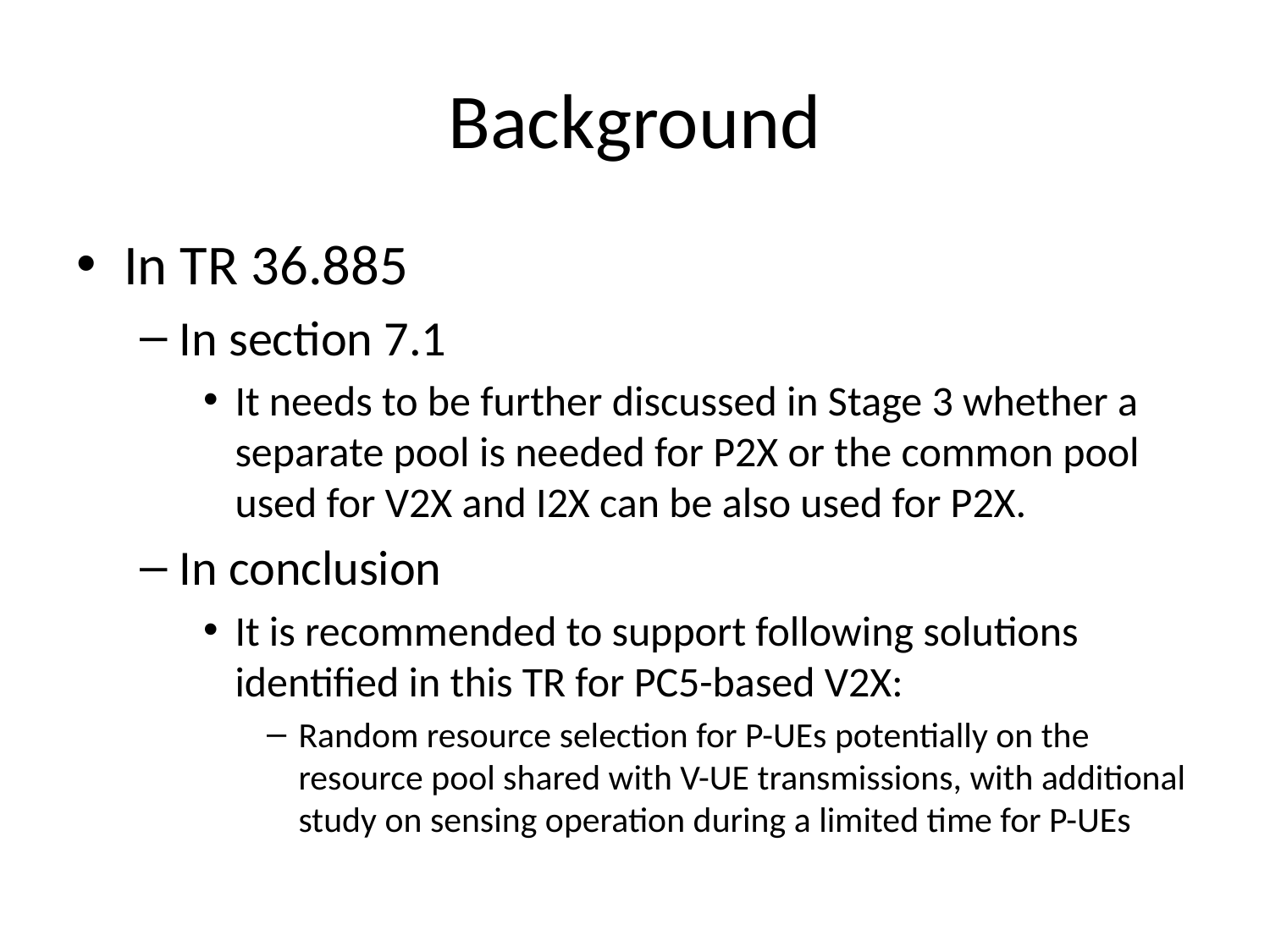

# Background
In TR 36.885
In section 7.1
It needs to be further discussed in Stage 3 whether a separate pool is needed for P2X or the common pool used for V2X and I2X can be also used for P2X.
In conclusion
It is recommended to support following solutions identified in this TR for PC5-based V2X:
Random resource selection for P-UEs potentially on the resource pool shared with V-UE transmissions, with additional study on sensing operation during a limited time for P-UEs